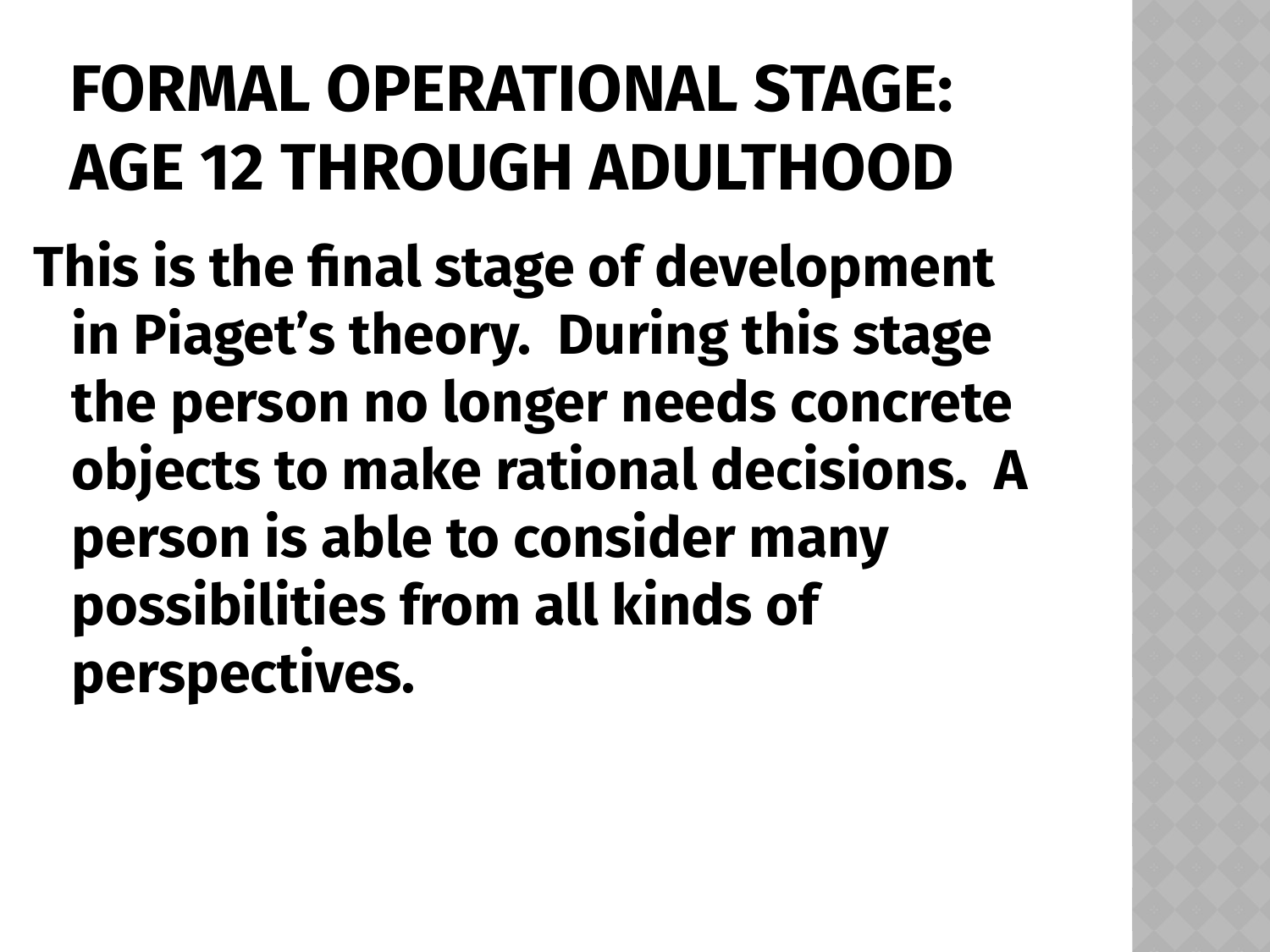

# Formal Operational Stage: Age 12 through adulthood
This is the final stage of development in Piaget’s theory.  During this stage the person no longer needs concrete objects to make rational decisions.  A person is able to consider many possibilities from all kinds of perspectives.